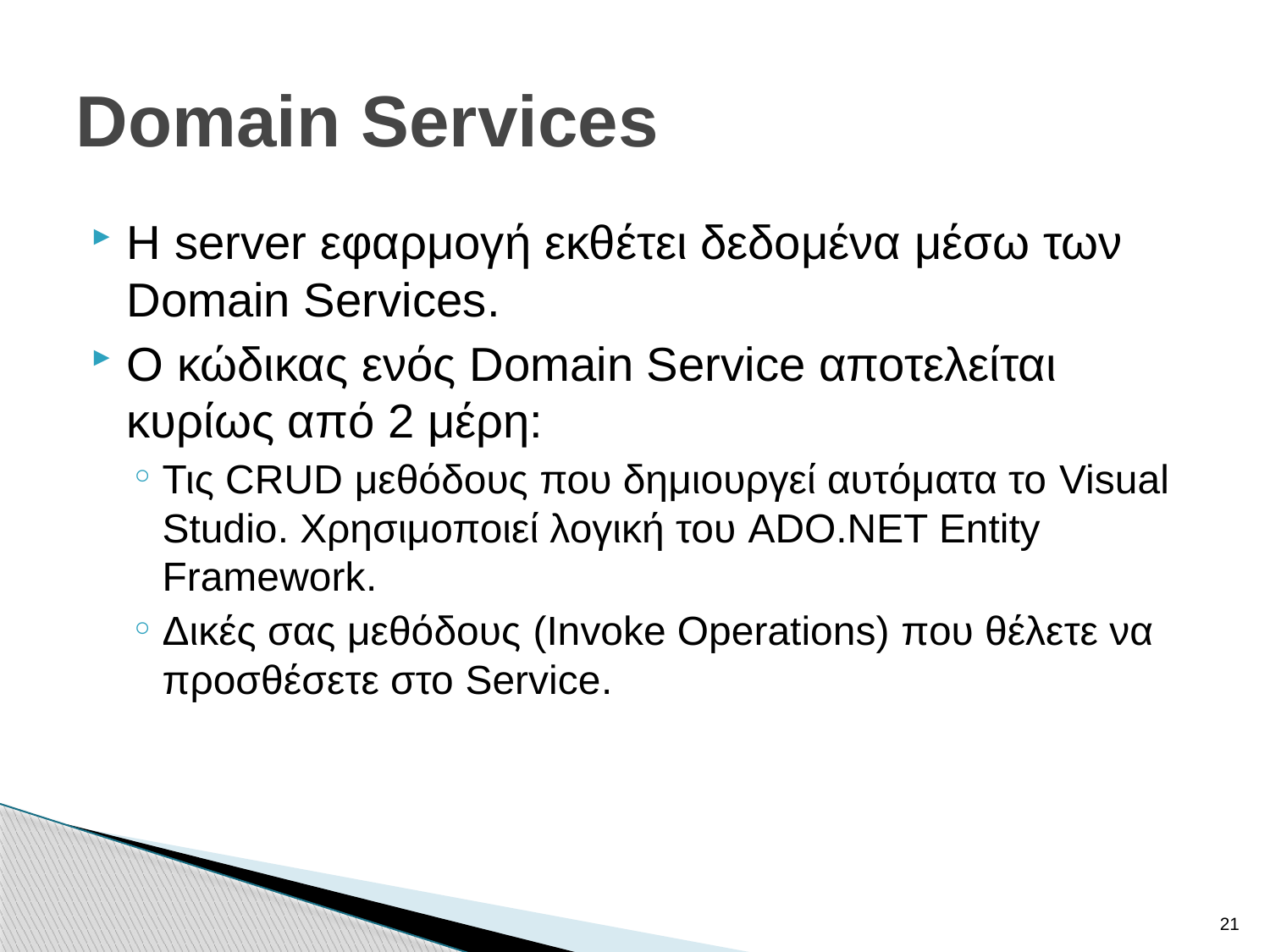

# Domain Services
Η server εφαρμογή εκθέτει δεδομένα μέσω των Domain Services.
Ο κώδικας ενός Domain Service αποτελείται κυρίως από 2 μέρη:
Τις CRUD μεθόδους που δημιουργεί αυτόματα το Visual Studio. Χρησιμοποιεί λογική του ADO.NET Entity Framework.
Δικές σας μεθόδους (Invoke Operations) που θέλετε να προσθέσετε στο Service.

21